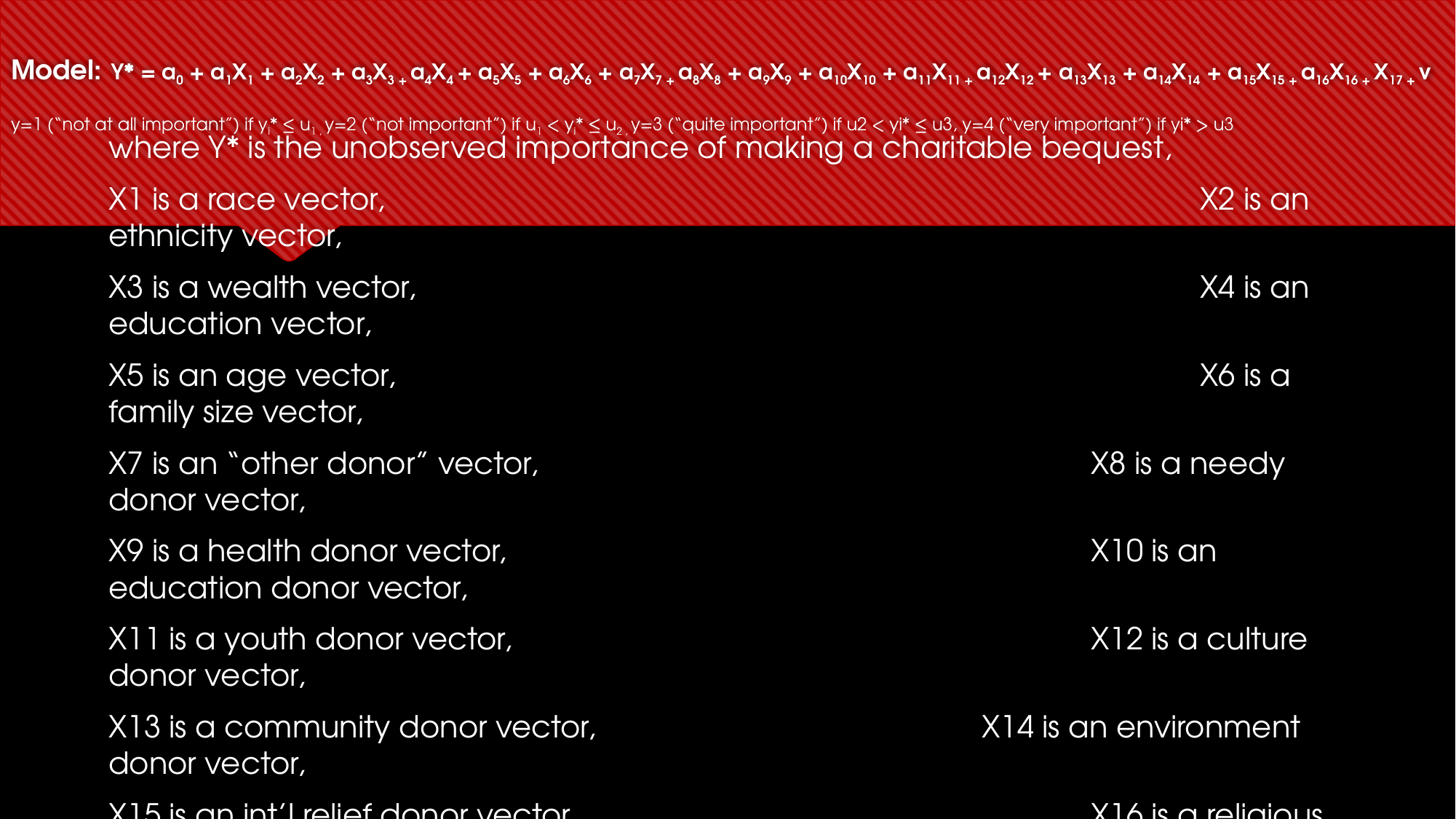

# Model: Y* = a0 + a1X1 + a2X2 + a3X3 + a4X4 + a5X5 + a6X6 + a7X7 + a8X8 + a9X9 + a10X10 + a11X11 + a12X12 + a13X13 + a14X14 + a15X15 + a16X16 + X17 + v y=1 (“not at all important”) if yi* ≤ u1 , y=2 (“not important”) if u1 < yi* ≤ u2 , y=3 (“quite important”) if u2 < yi* ≤ u3, y=4 (“very important”) if yi* > u3
where Y* is the unobserved importance of making a charitable bequest,
X1 is a race vector, 								X2 is an ethnicity vector,
X3 is a wealth vector, 								X4 is an education vector,
X5 is an age vector, 								X6 is a family size vector,
X7 is an “other donor” vector,						X8 is a needy donor vector,
X9 is a health donor vector, 						X10 is an education donor vector,
X11 is a youth donor vector, 						X12 is a culture donor vector,
X13 is a community donor vector, 				X14 is an environment donor vector,
X15 is an int’l relief donor vector, 					X16 is a religious donor vector, and
X17 is a multi-purpose donor vector